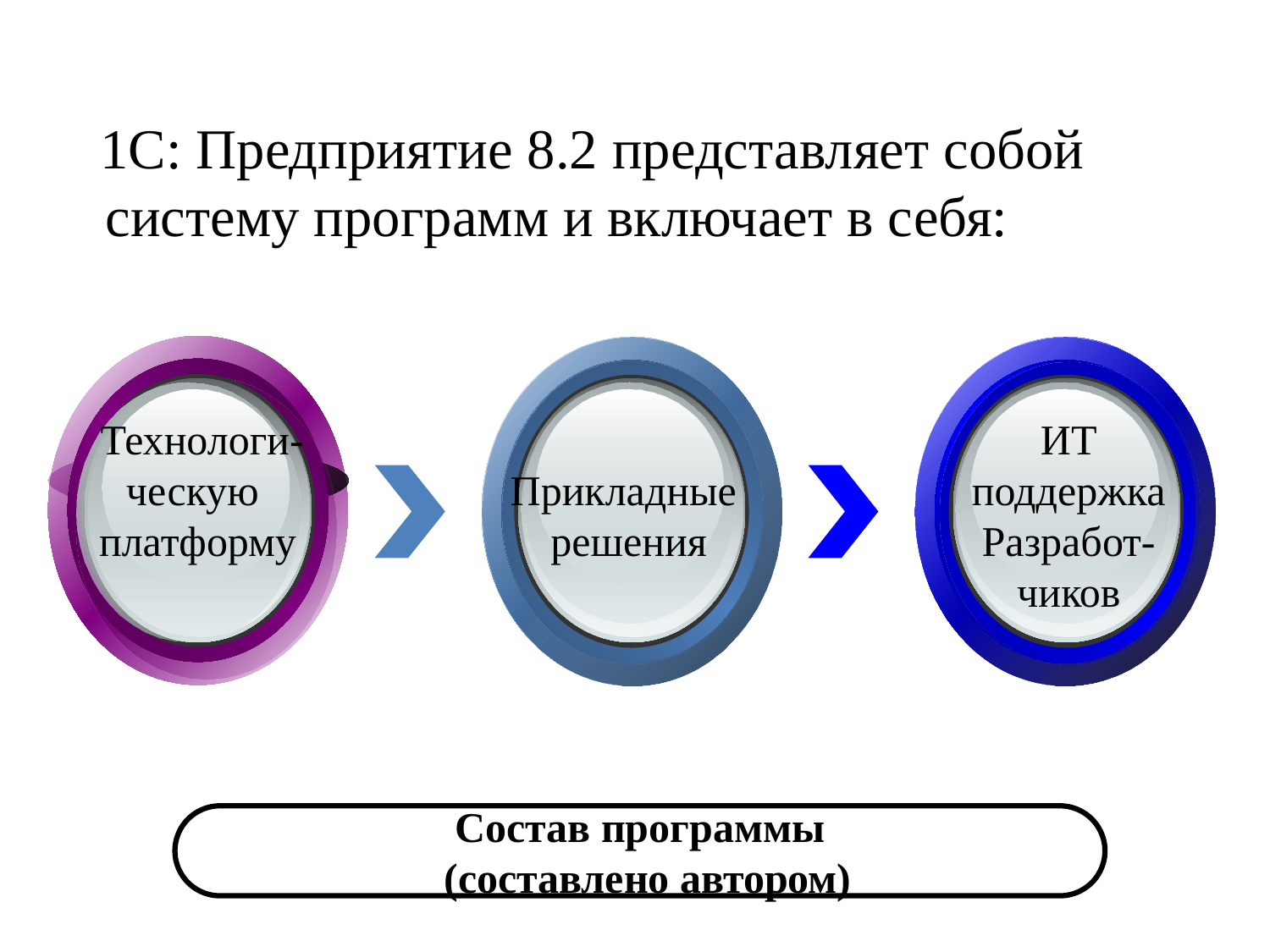

1С: Предприятие 8.2 представляет собой систему программ и включает в себя:

  Технологи-
ческую
 платформу

Прикладные  решения
ИТ поддержка
Разработ-чиков

Состав программы
                       (составлено автором)